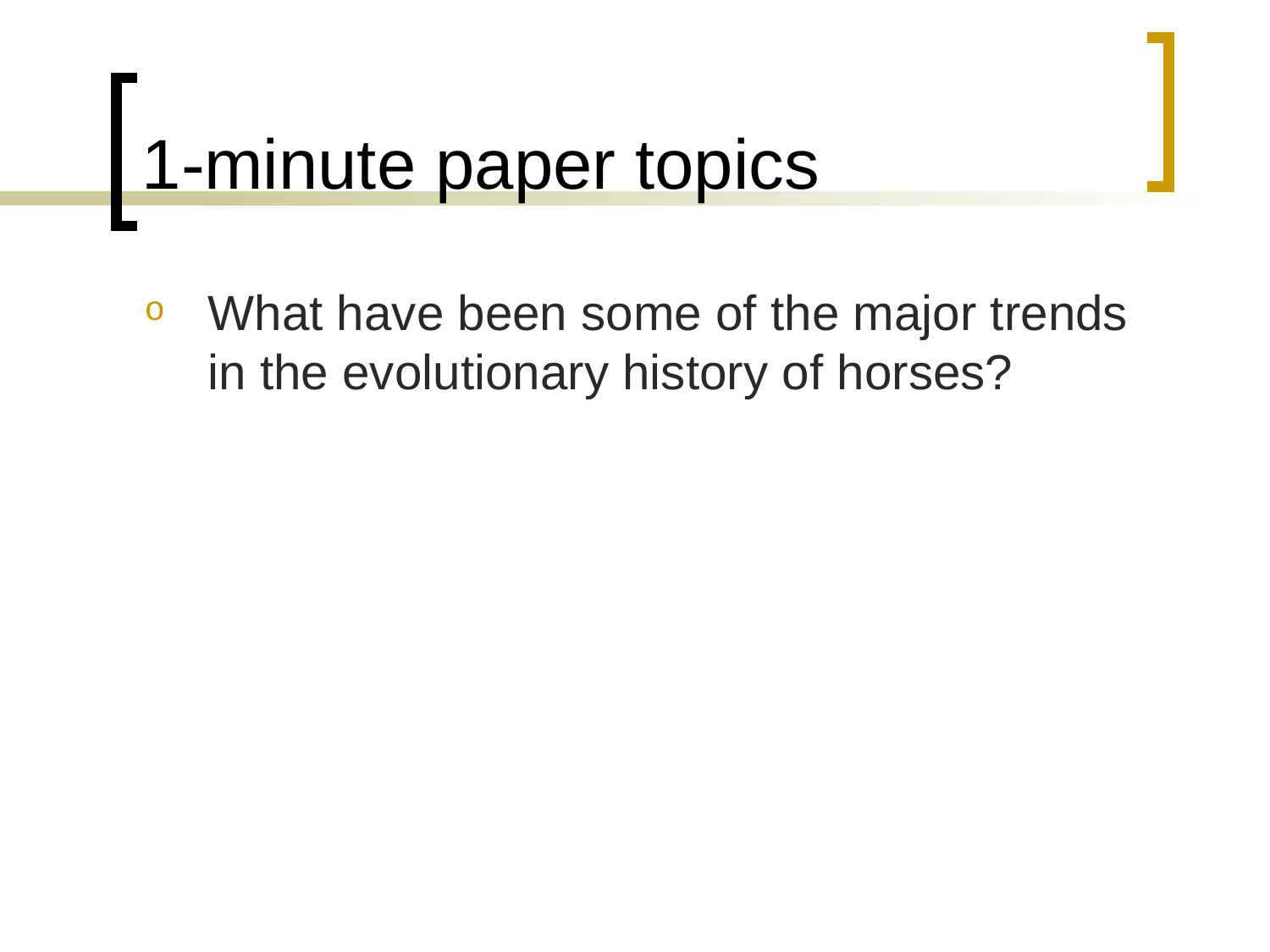

# 1-minute paper topics
What have been some of the major trends in the evolutionary history of horses?